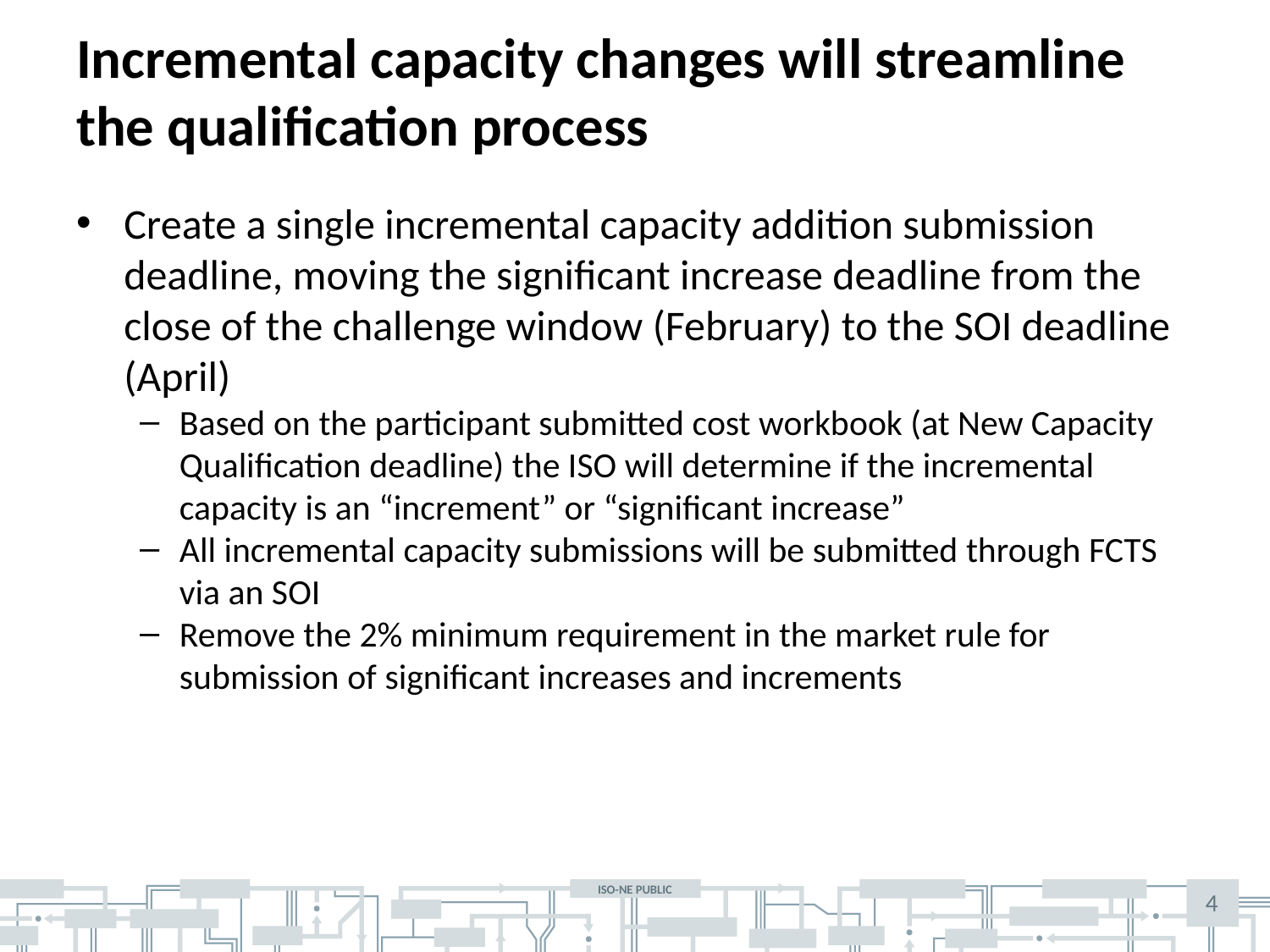

# Incremental capacity changes will streamline the qualification process
Create a single incremental capacity addition submission deadline, moving the significant increase deadline from the close of the challenge window (February) to the SOI deadline (April)
Based on the participant submitted cost workbook (at New Capacity Qualification deadline) the ISO will determine if the incremental capacity is an “increment” or “significant increase”
All incremental capacity submissions will be submitted through FCTS via an SOI
Remove the 2% minimum requirement in the market rule for submission of significant increases and increments

4